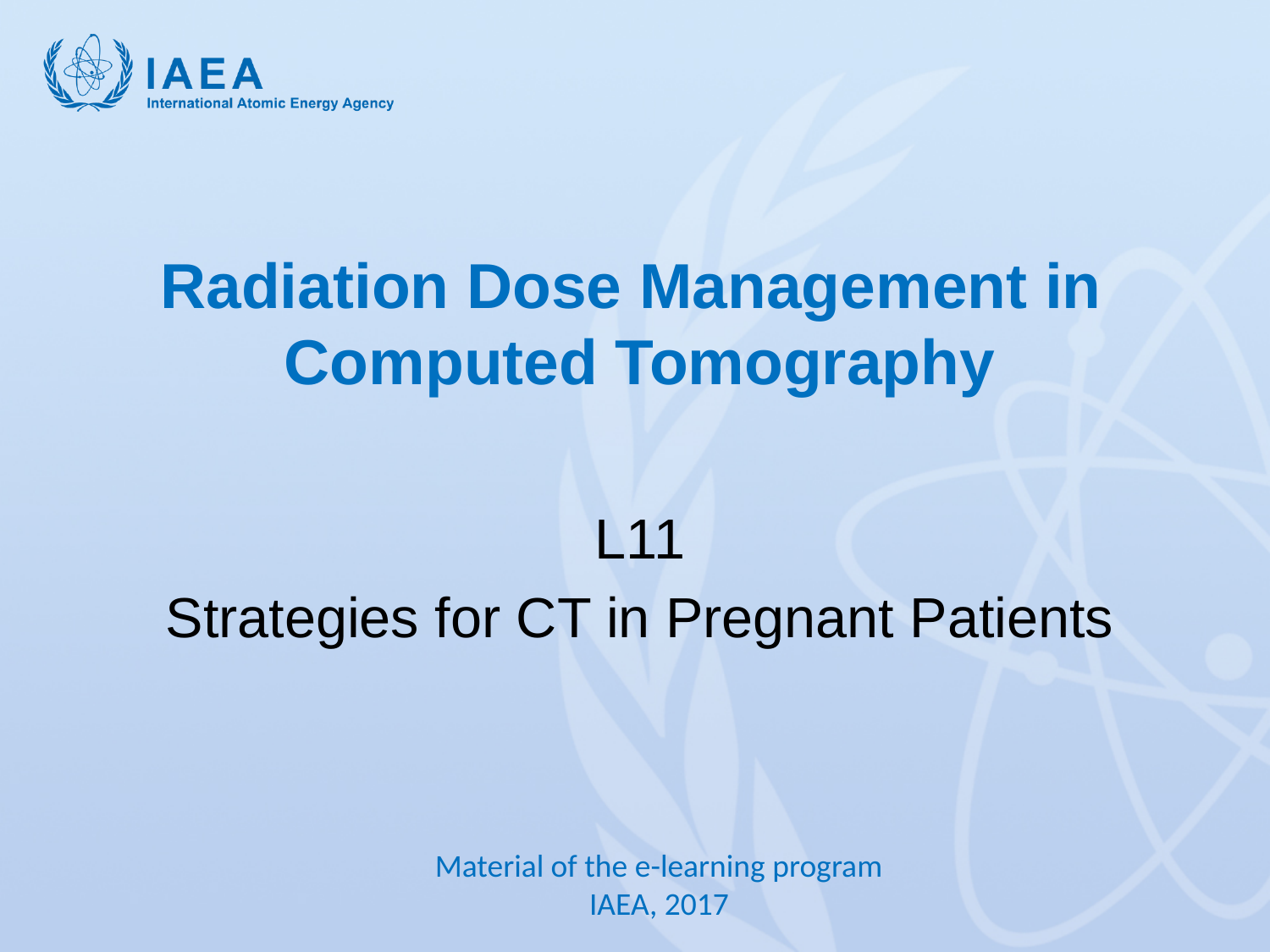

# Radiation Dose Management in Computed Tomography
L11
Strategies for CT in Pregnant Patients
Material of the e-learning program
IAEA, 2017